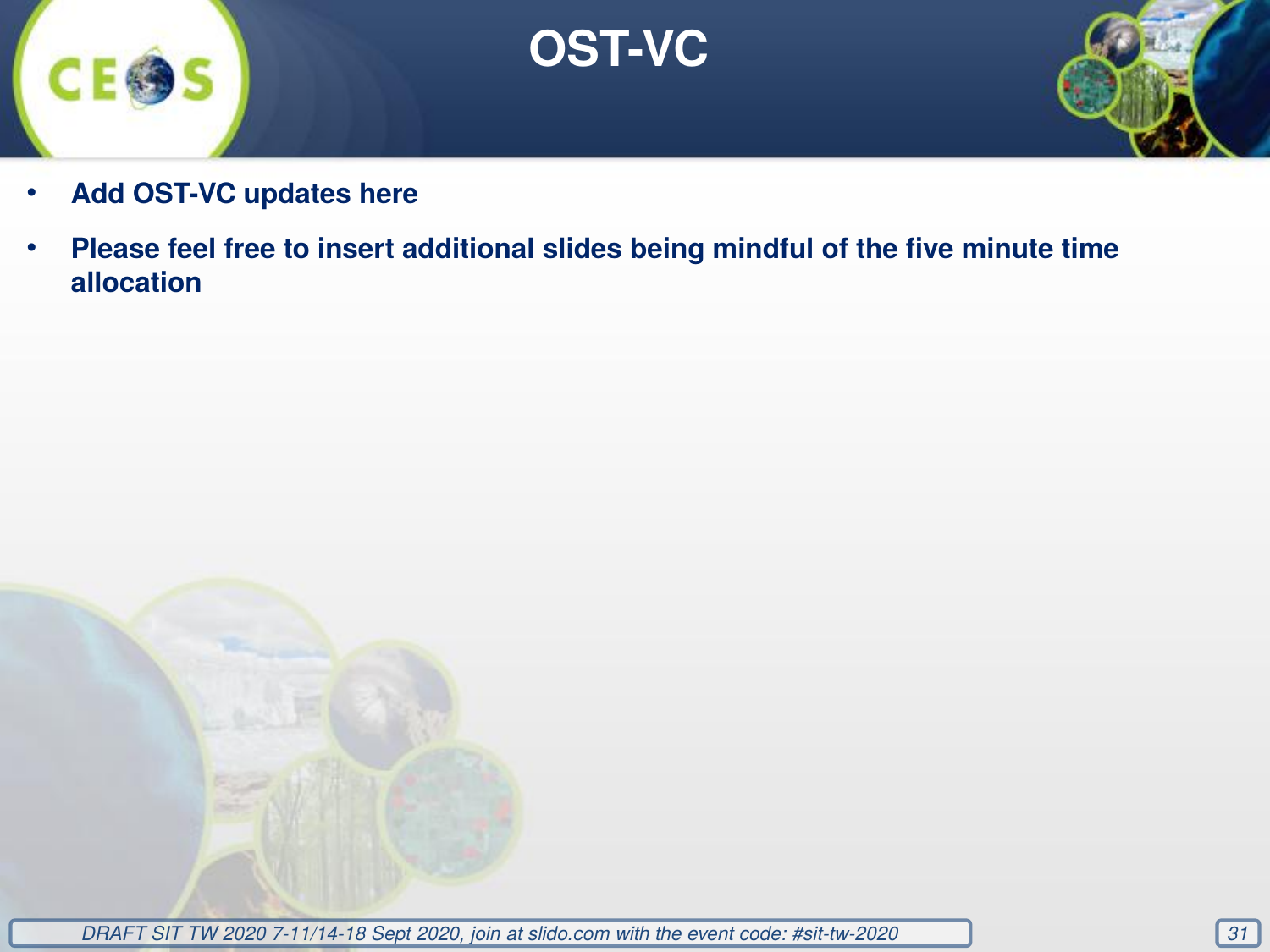

OST-VC
Add OST-VC updates here
Please feel free to insert additional slides being mindful of the five minute time allocation
31